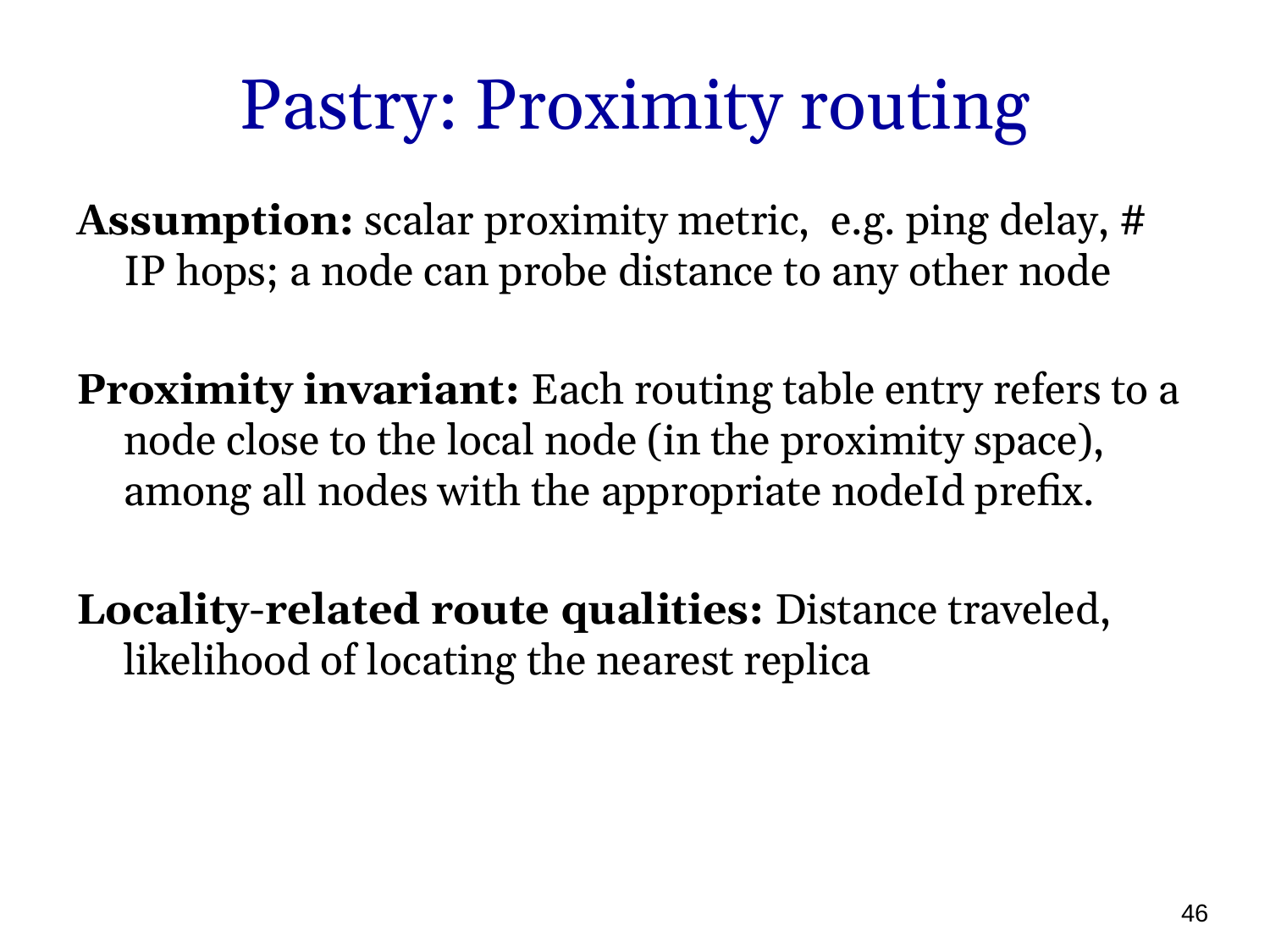

# Pastry: Proximity routing
Assumption: scalar proximity metric,  e.g. ping delay, # IP hops; a node can probe distance to any other node

Proximity invariant: Each routing table entry refers to a node close to the local node (in the proximity space), among all nodes with the appropriate nodeId prefix.

Locality-related route qualities: Distance traveled, likelihood of locating the nearest replica
46